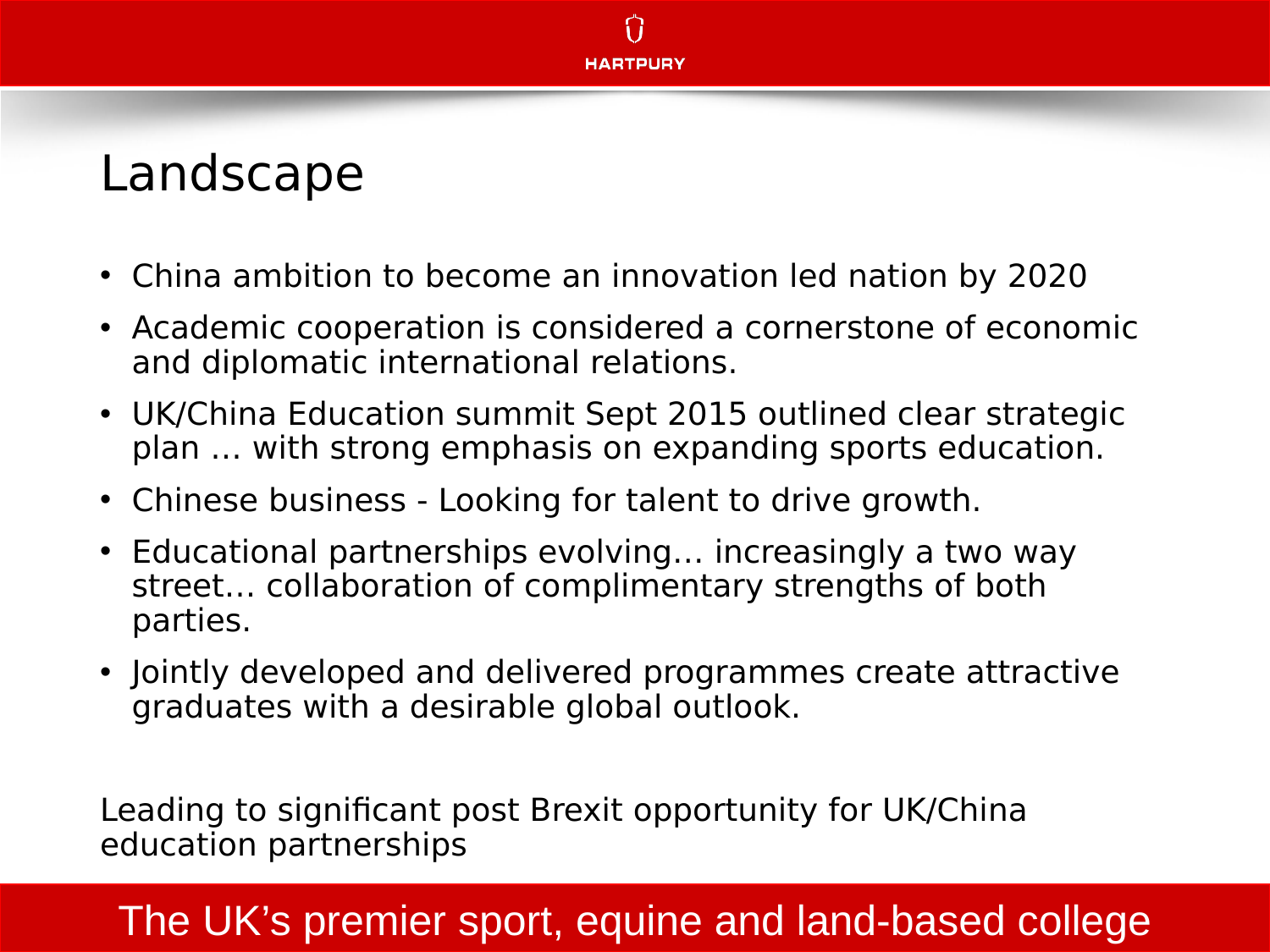

# Landscape
China ambition to become an innovation led nation by 2020
Academic cooperation is considered a cornerstone of economic and diplomatic international relations.
UK/China Education summit Sept 2015 outlined clear strategic plan … with strong emphasis on expanding sports education.
Chinese business - Looking for talent to drive growth.
Educational partnerships evolving… increasingly a two way street… collaboration of complimentary strengths of both parties.
Jointly developed and delivered programmes create attractive graduates with a desirable global outlook.

Leading to significant post Brexit opportunity for UK/China education partnerships